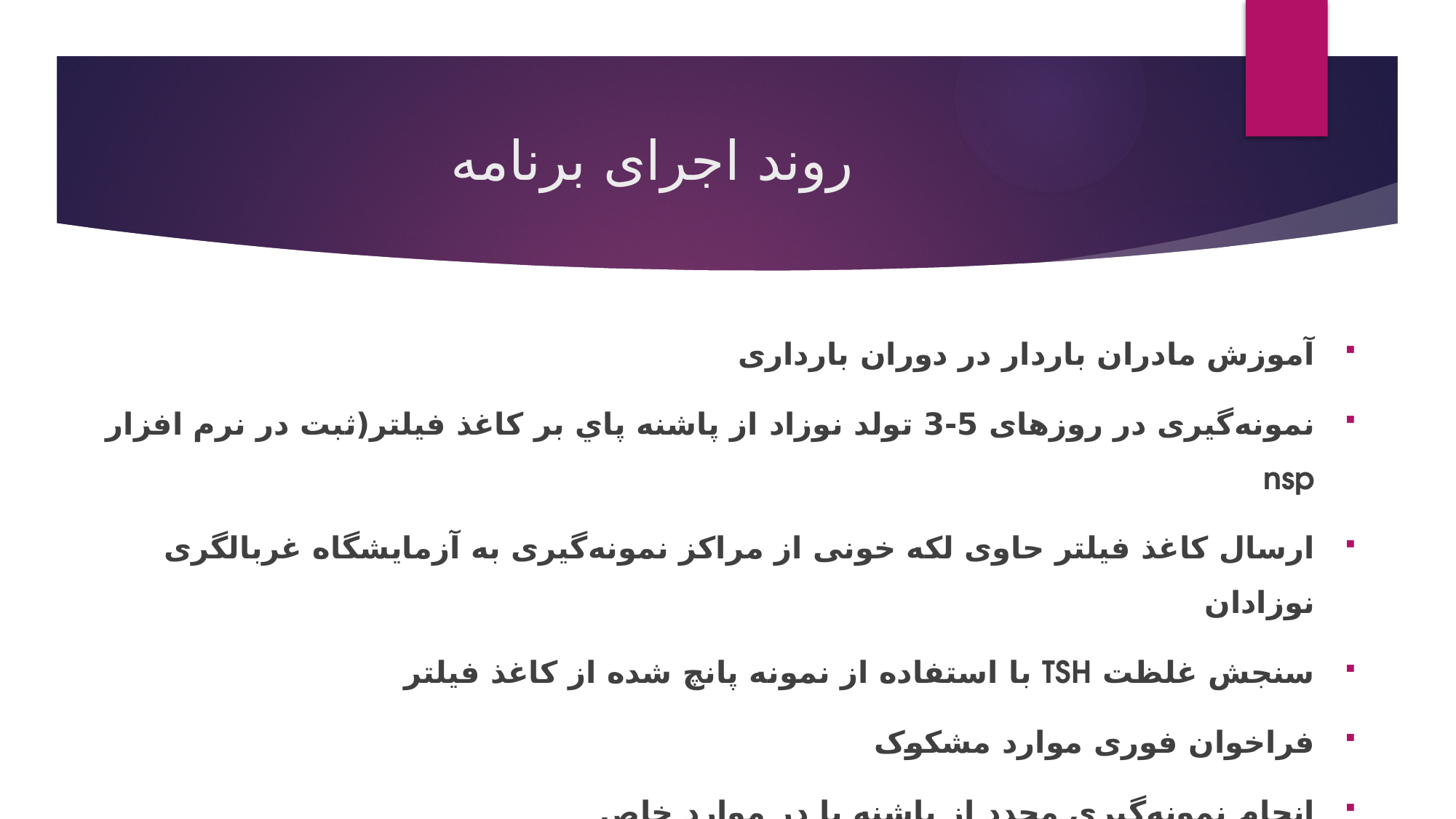

# روند اجرای برنامه
آموزش مادران باردار در دوران بارداری
نمونه‌گيری در روزهای 5-3 تولد نوزاد از پاشنه پاي بر کاغذ فيلتر(ثبت در نرم افزار nsp
ارسال کاغذ فيلتر حاوی لکه خونی از مراکز نمونه‌گيری به آزمايشگاه غربالگری نوزادان
سنجش غلظت TSH با استفاده از نمونه پانچ شده از کاغذ فیلتر
فراخوان فوری موارد مشکوک
انجام نمونه‌گيري مجدد از پاشنه پا در موارد خاص